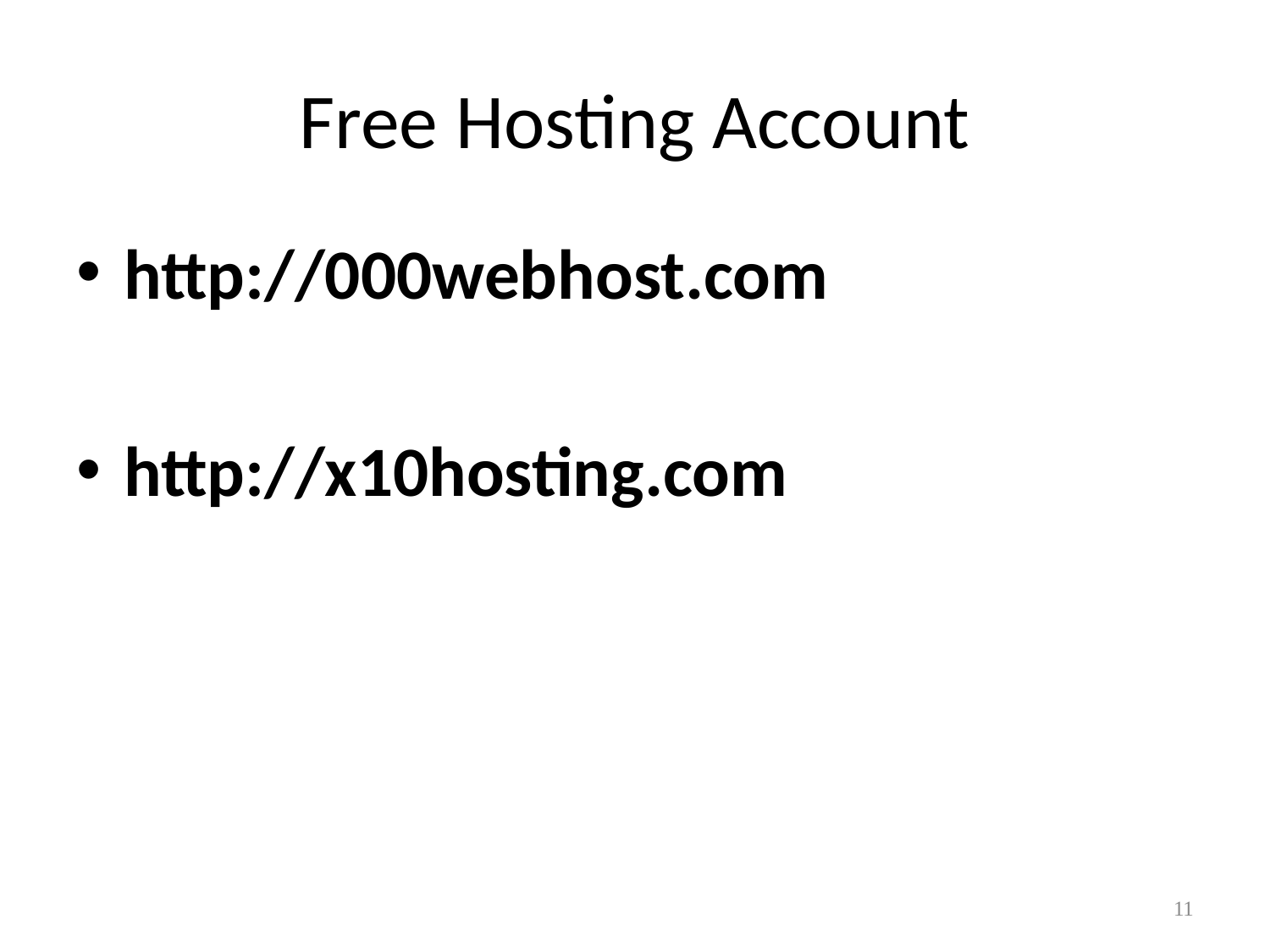

# Free Hosting Account
http://000webhost.com

http://x10hosting.com

11